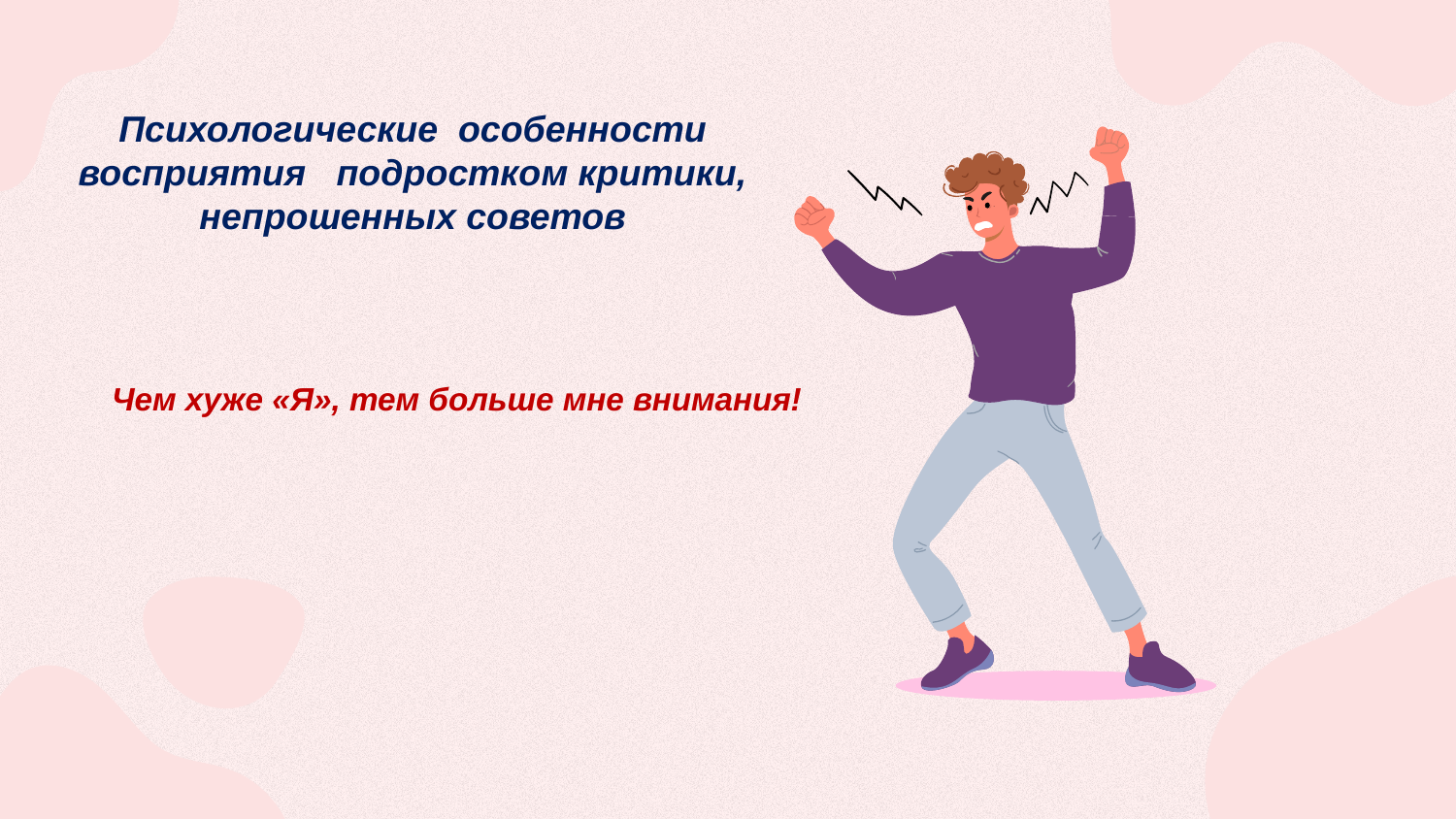

Психологические  особенности восприятия   подростком критики, непрошенных советов

# Чем хуже «Я», тем больше мне внимания!